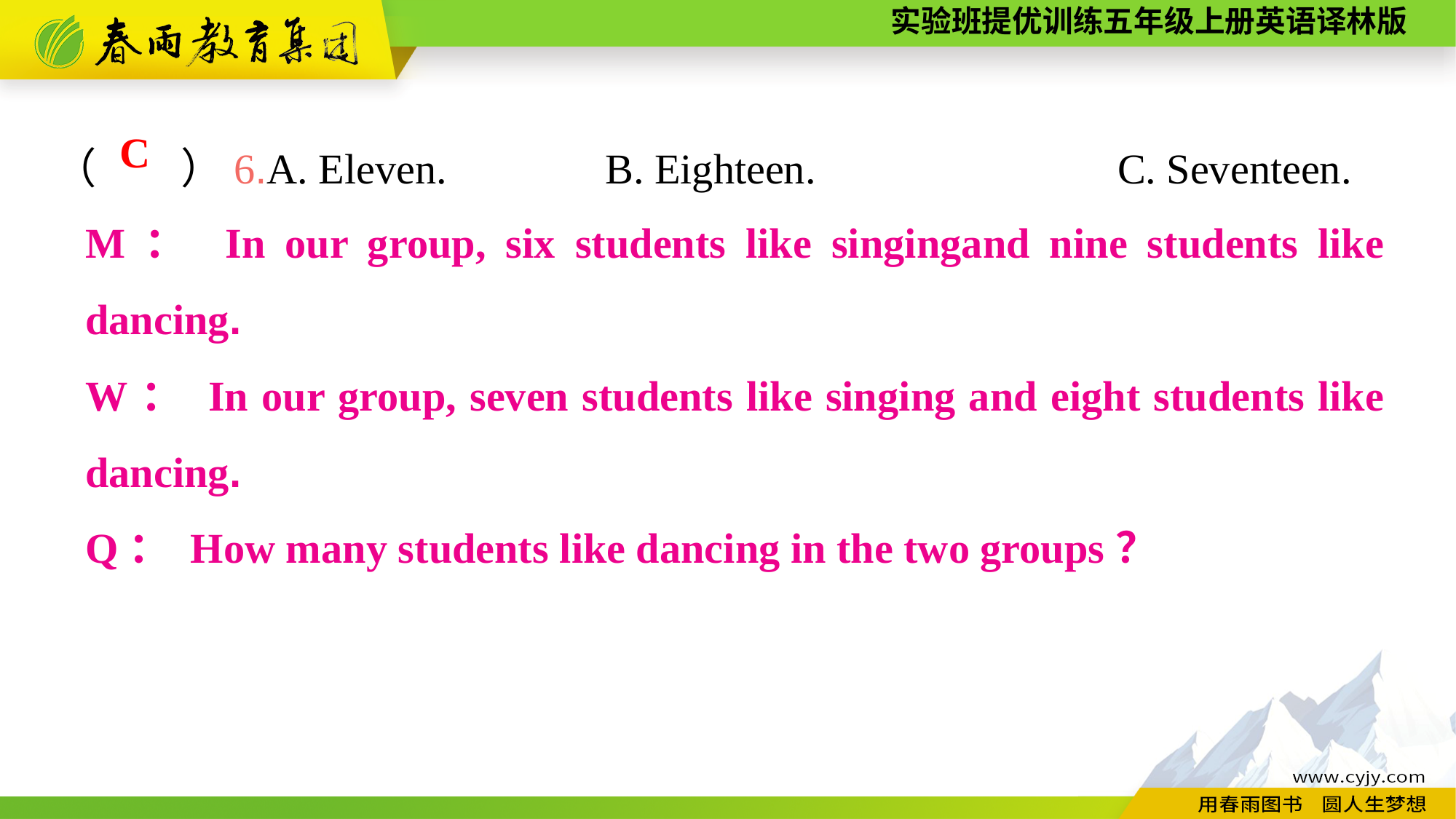

（　　）6.A. Eleven.               B. Eighteen.		                  C. Seventeen.
C
M： In our group, six students like singingand nine students like dancing.
W： In our group, seven students like singing and eight students like dancing.
Q： How many students like dancing in the two groups？